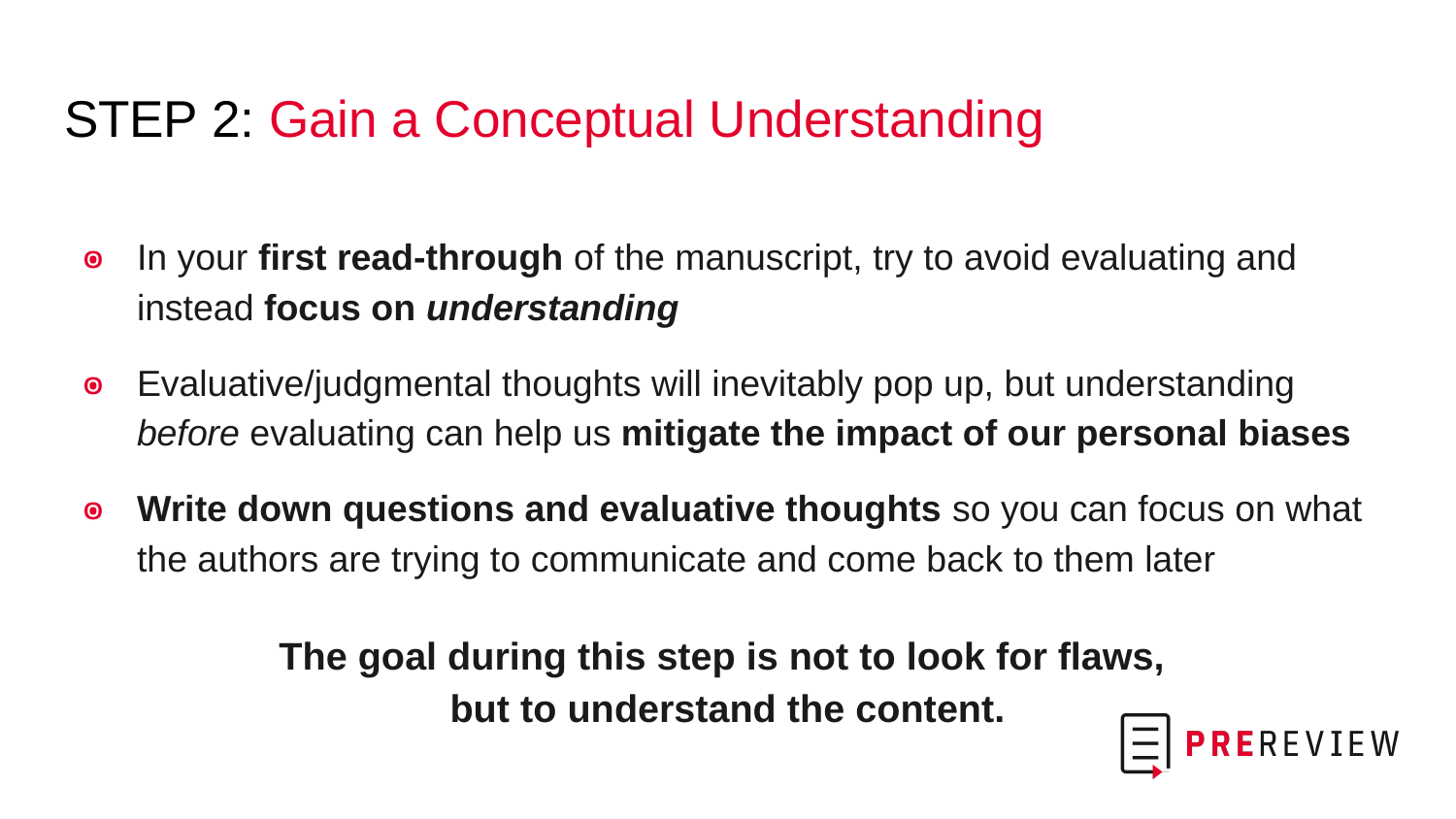

# STEP 2: Gain a Conceptual Understanding
In your first read-through of the manuscript, try to avoid evaluating and instead focus on understanding
Evaluative/judgmental thoughts will inevitably pop up, but understanding before evaluating can help us mitigate the impact of our personal biases
Write down questions and evaluative thoughts so you can focus on what the authors are trying to communicate and come back to them later
The goal during this step is not to look for flaws,
but to understand the content.